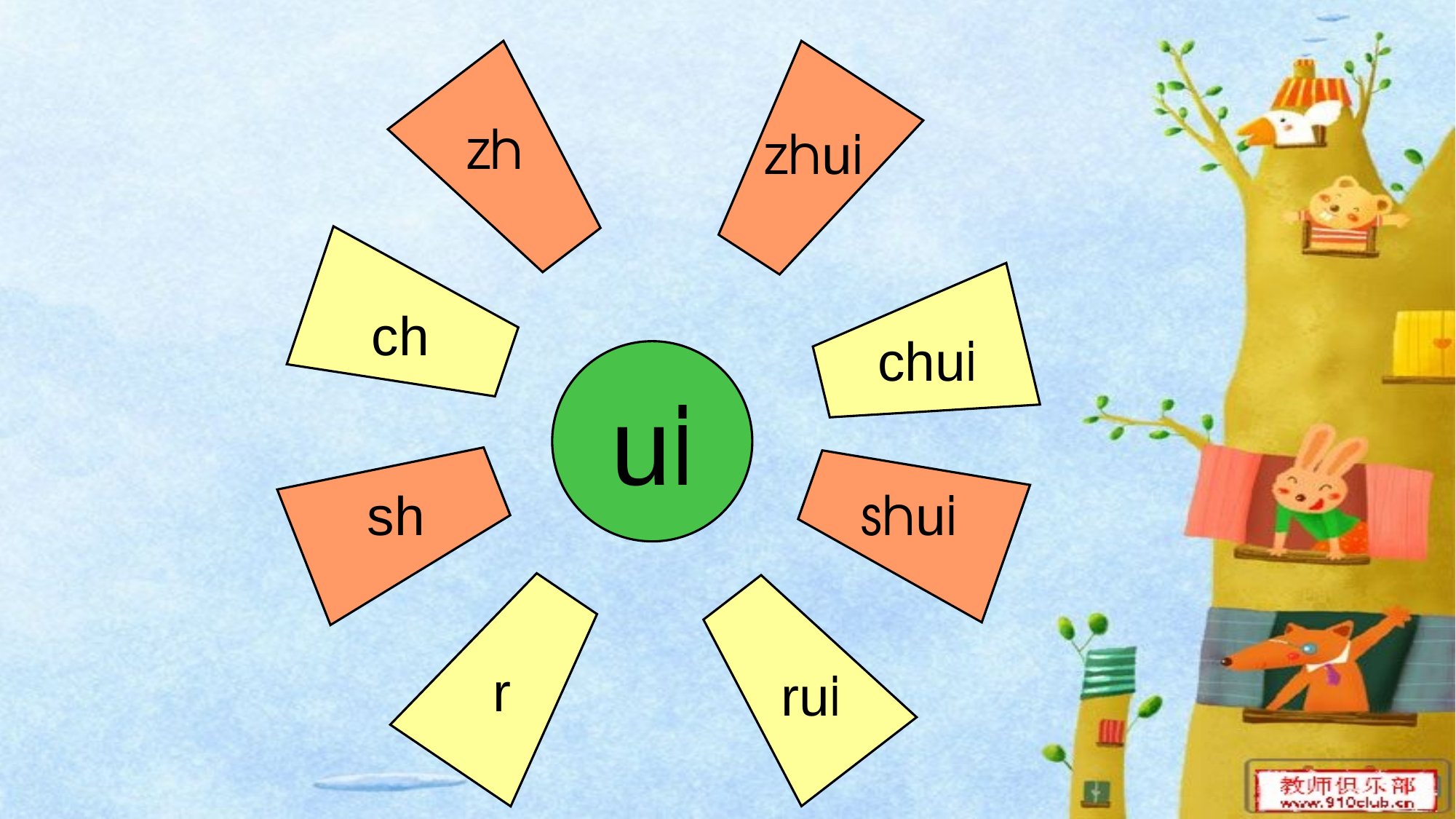

zh

zhui

ch

chui
ui

shui

sh

rui

r